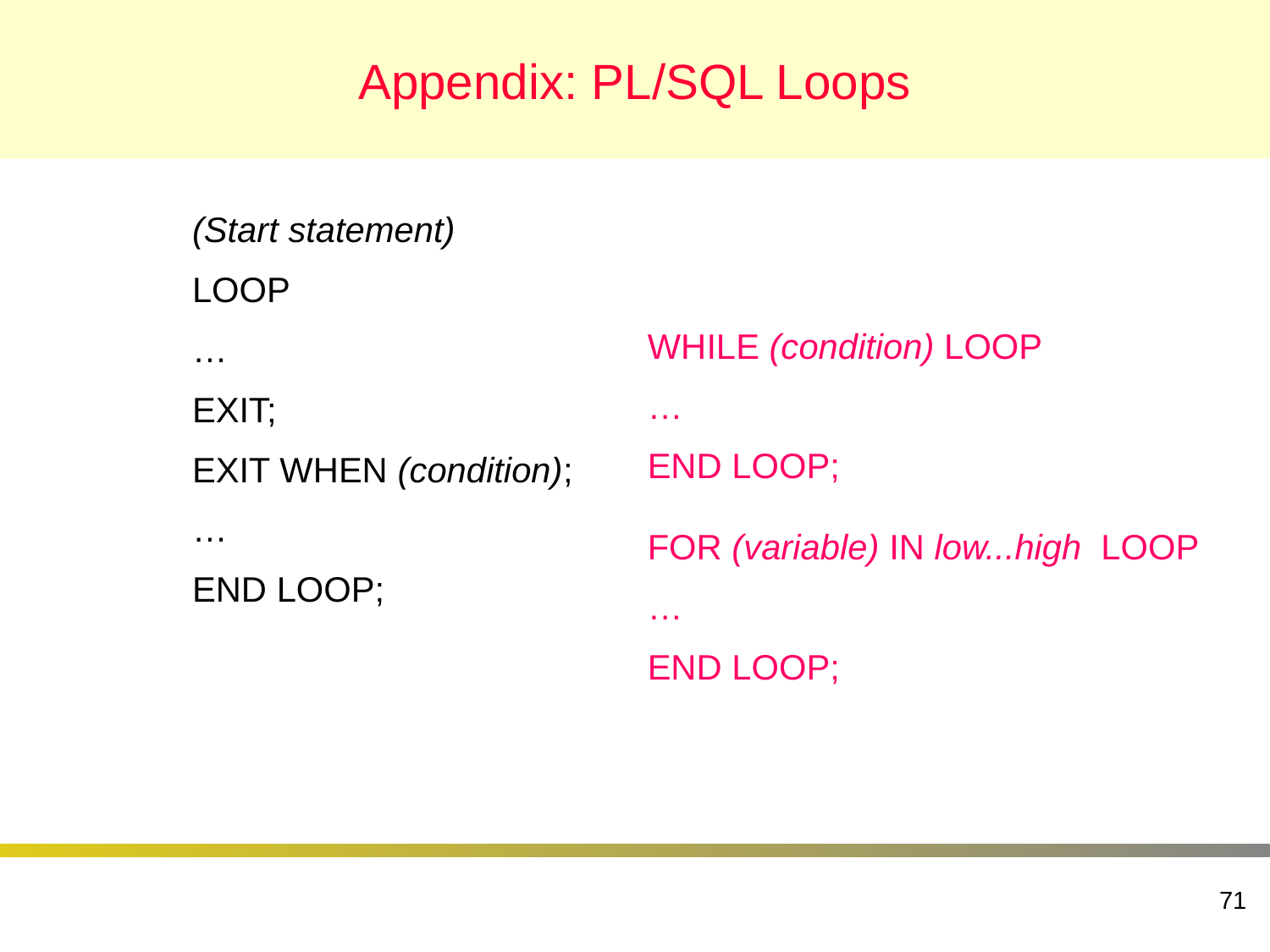

# Appendix: PL/SQL Loops
(Start statement)
LOOP
…
EXIT;
EXIT WHEN (condition);
…
END LOOP;
WHILE (condition) LOOP
…
END LOOP;
FOR (variable) IN low...high  LOOP
…
END LOOP;
71